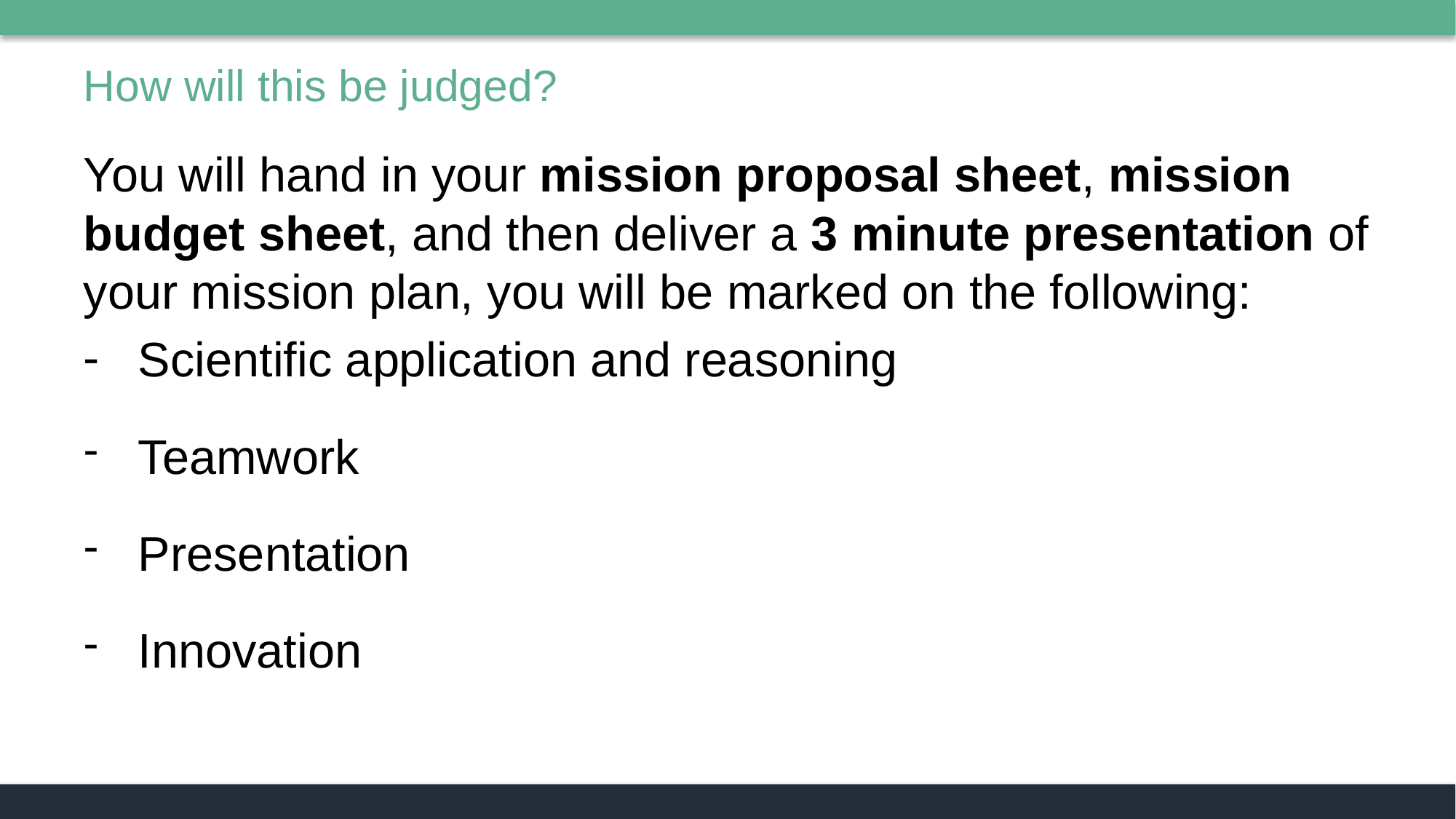

# How will this be judged?
You will hand in your mission proposal sheet, mission budget sheet, and then deliver a 3 minute presentation of your mission plan, you will be marked on the following:
Scientific application and reasoning
Teamwork
Presentation
Innovation